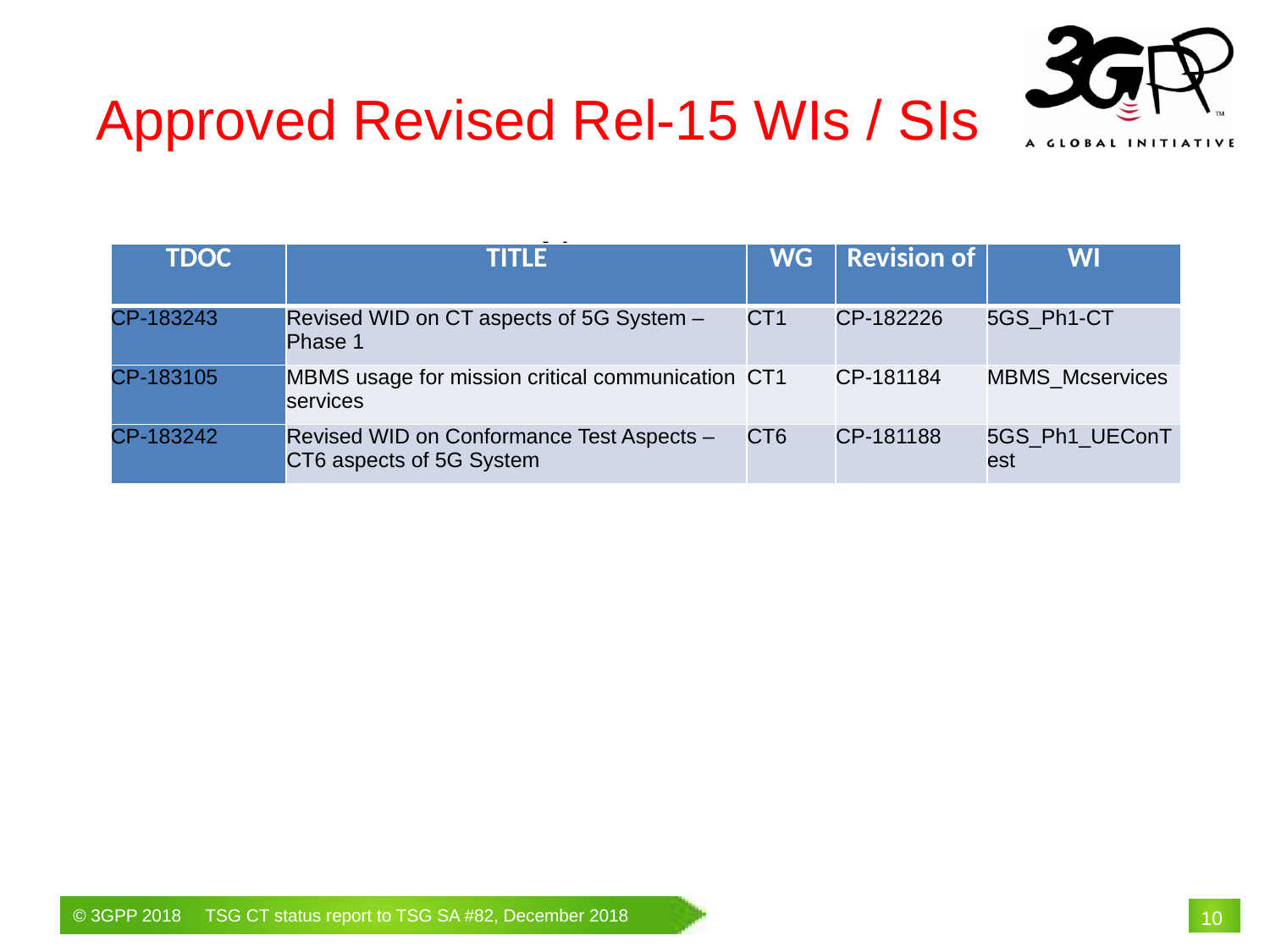

Approved Revised Rel-15 WIs / SIs

None
| TDOC | TITLE | WG | Revision of | WI |
| --- | --- | --- | --- | --- |
| CP-183243 | Revised WID on CT aspects of 5G System – Phase 1 | CT1 | CP-182226 | 5GS\_Ph1-CT |
| CP-183105 | MBMS usage for mission critical communication services | CT1 | CP-181184 | MBMS\_Mcservices |
| CP-183242 | Revised WID on Conformance Test Aspects – CT6 aspects of 5G System | CT6 | CP-181188 | 5GS\_Ph1\_UEConTest |

# 10